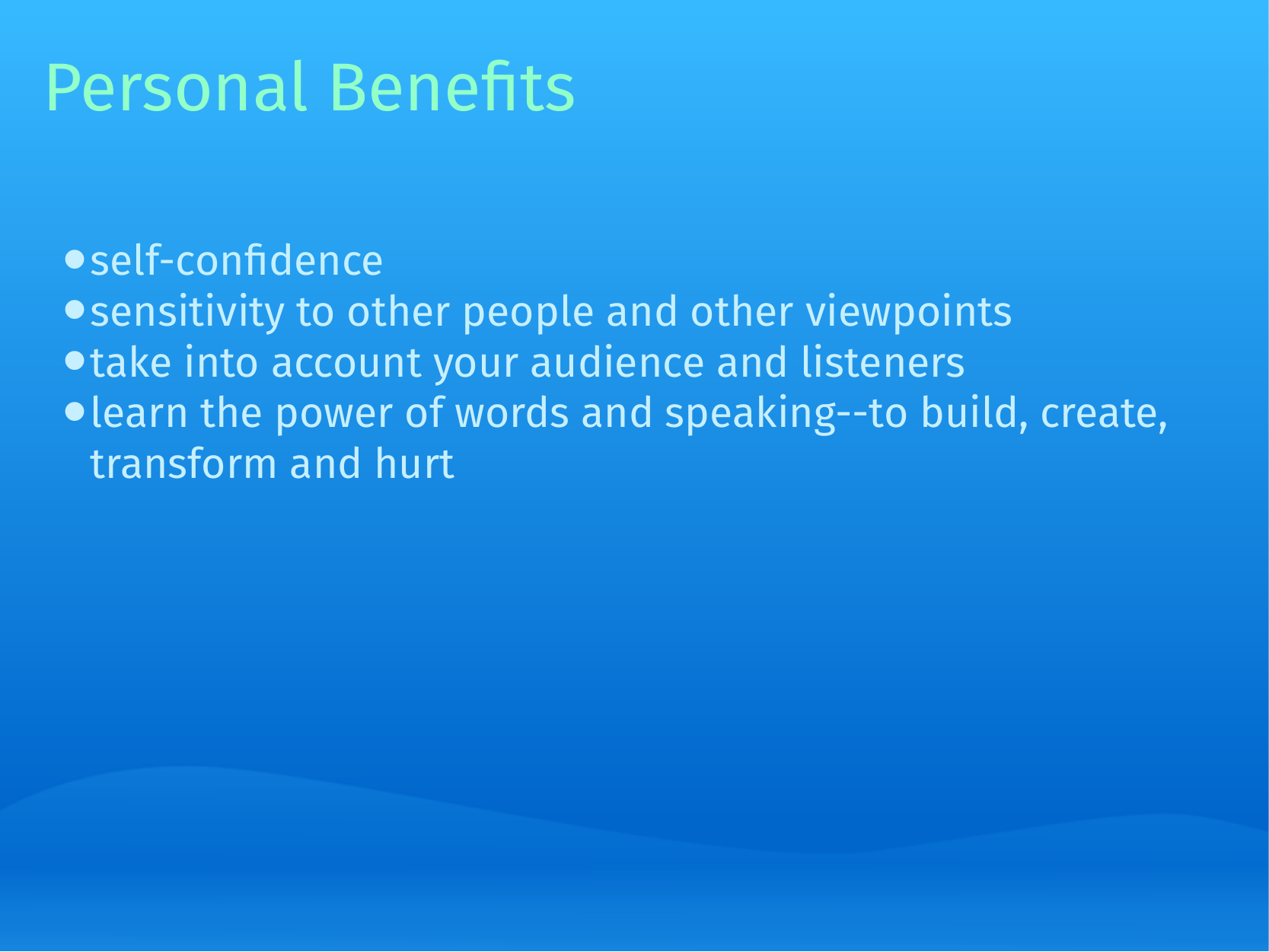

# Personal Benefits
self-confidence
sensitivity to other people and other viewpoints
take into account your audience and listeners
learn the power of words and speaking--to build, create, transform and hurt